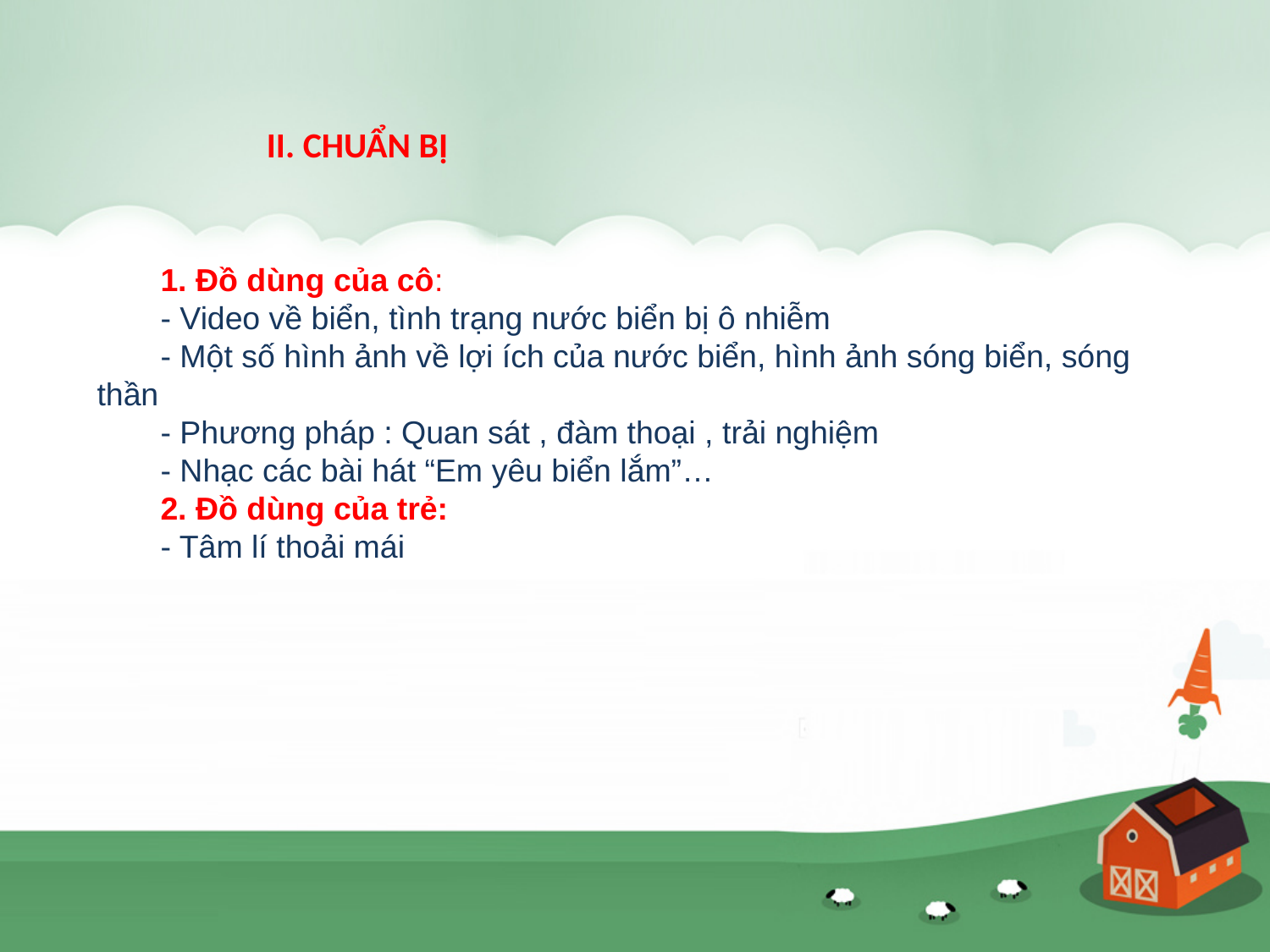

II. CHUẨN BỊ
1. Đồ dùng của cô:
- Video về biển, tình trạng nước biển bị ô nhiễm
- Một số hình ảnh về lợi ích của nước biển, hình ảnh sóng biển, sóng thần
- Phương pháp : Quan sát , đàm thoại , trải nghiệm
- Nhạc các bài hát “Em yêu biển lắm”…
2. Đồ dùng của trẻ:
- Tâm lí thoải mái